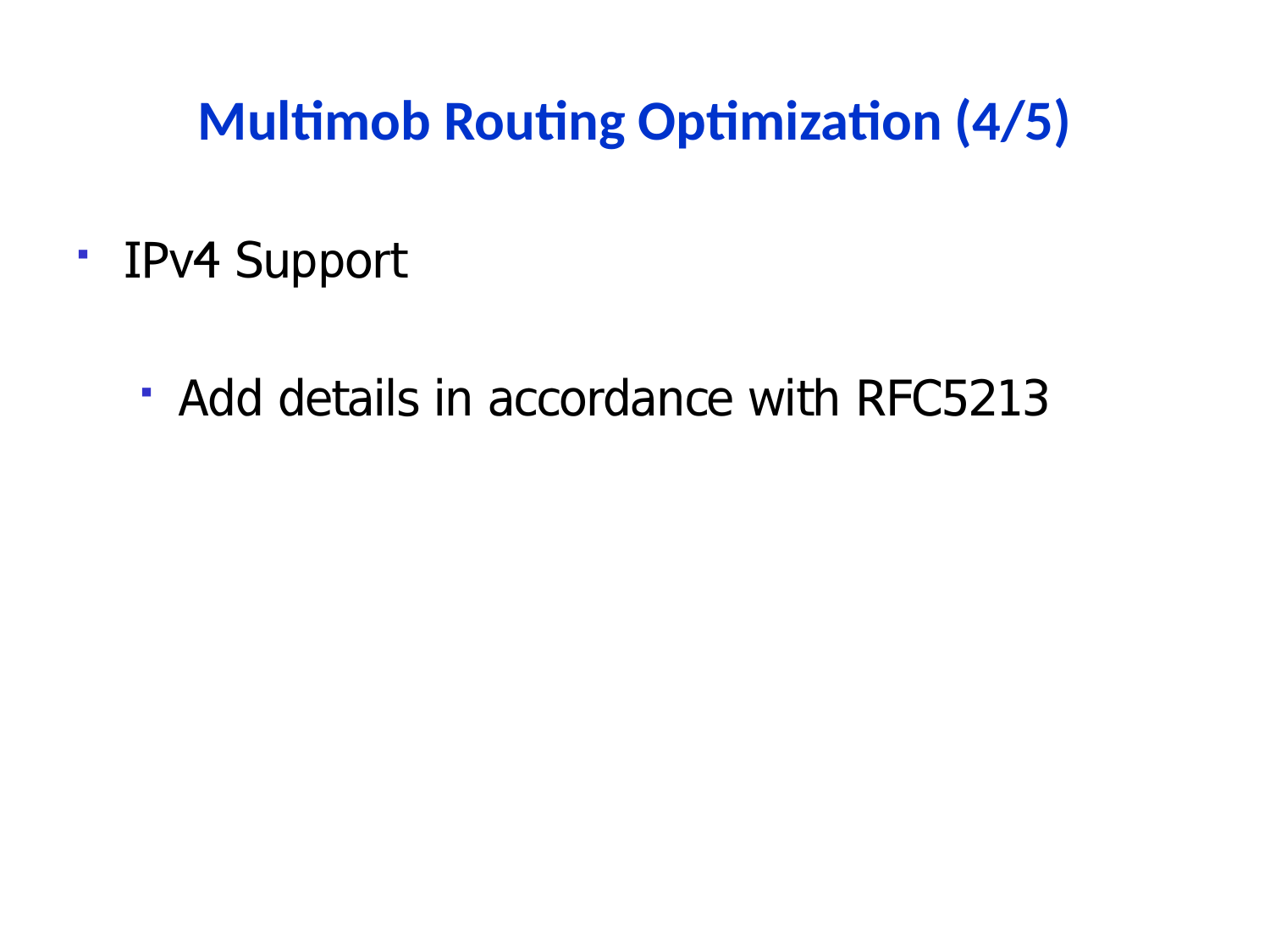

# Multimob Routing Optimization (4/5)
IPv4 Support

Add details in accordance with RFC5213